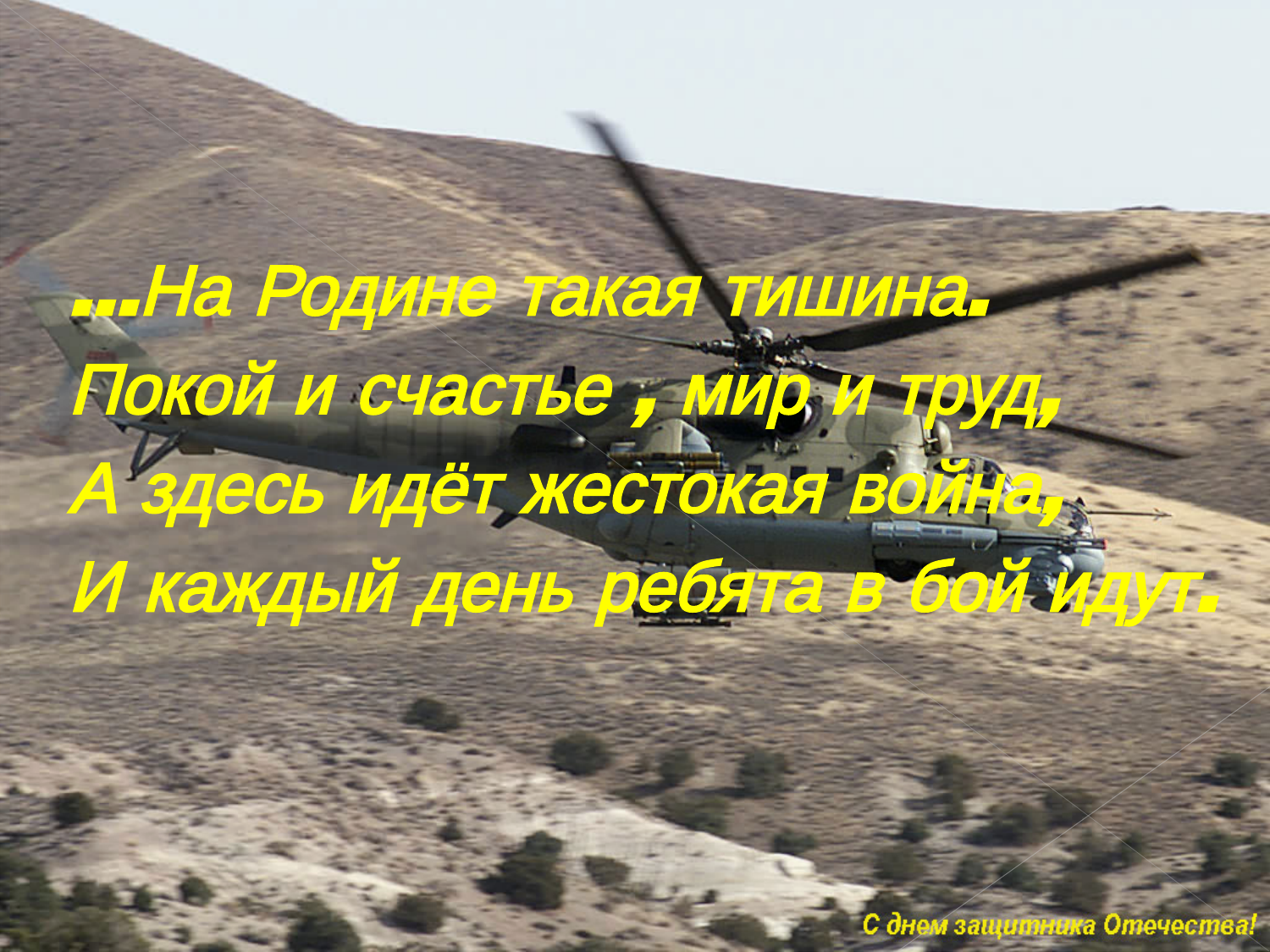

…На Родине такая тишина.
  Покой и счастье , мир и труд,
  А здесь идёт жестокая война,
  И каждый день ребята в бой идут.